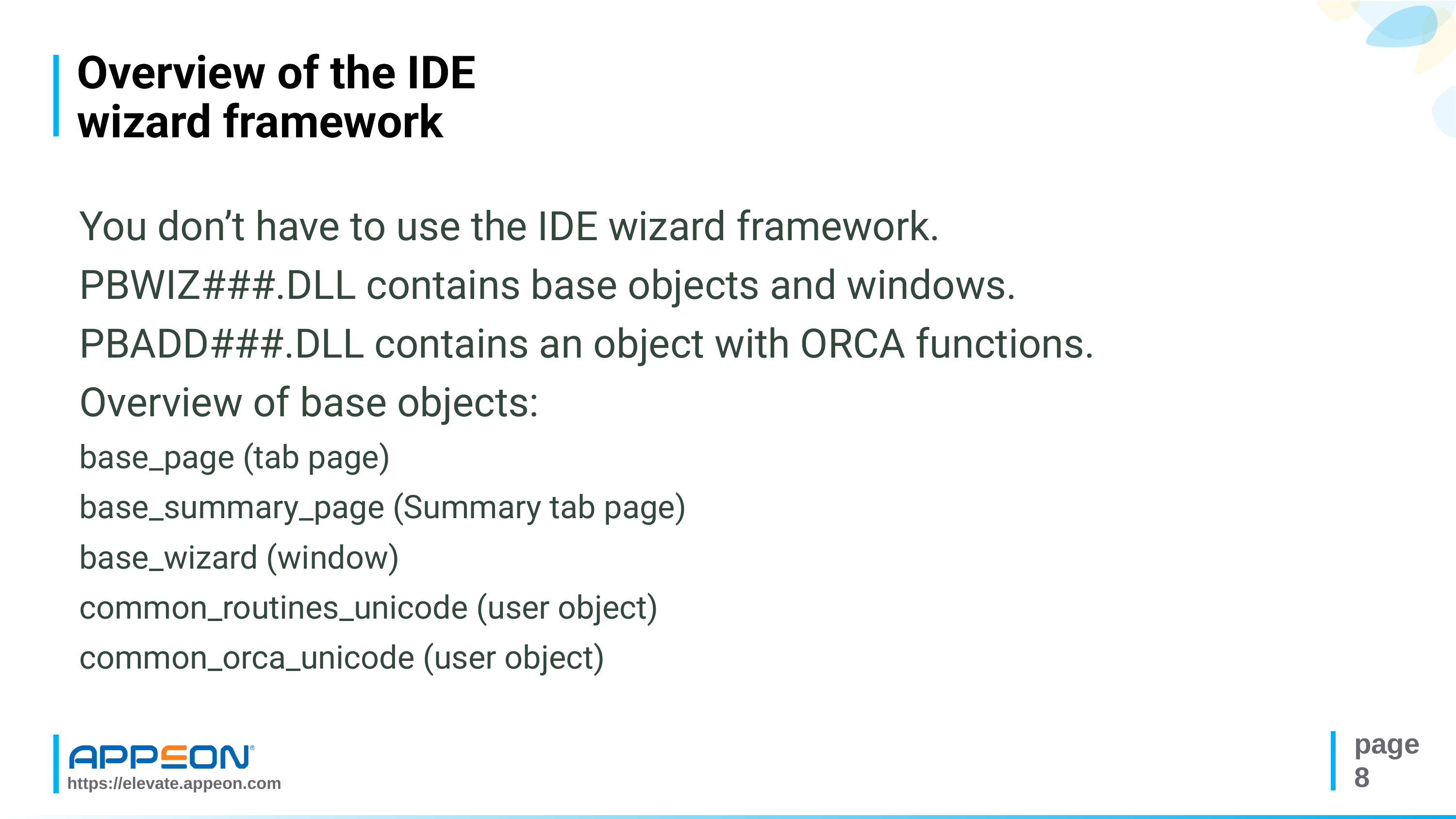

# Overview of the IDE wizard framework
You don’t have to use the IDE wizard framework.
PBWIZ###.DLL contains base objects and windows.
PBADD###.DLL contains an object with ORCA functions.
Overview of base objects:
base_page (tab page)
base_summary_page (Summary tab page)
base_wizard (window)
common_routines_unicode (user object)
common_orca_unicode (user object)